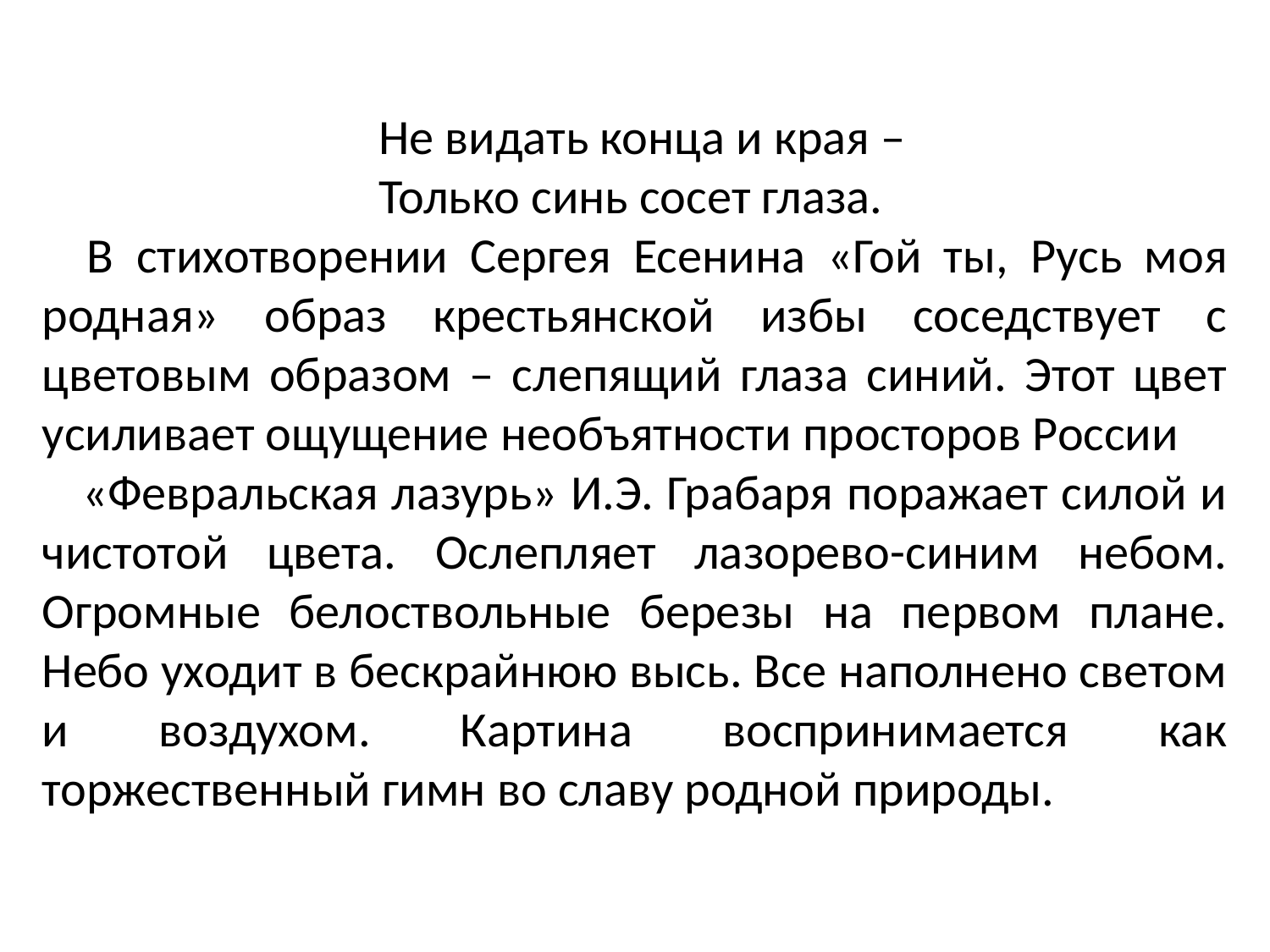

Не видать конца и края –
                              Только синь сосет глаза.
  В стихотворении Сергея Есенина «Гой ты, Русь моя родная» образ крестьянской избы соседствует с цветовым образом – слепящий глаза синий. Этот цвет усиливает ощущение необъятности просторов России
   «Февральская лазурь» И.Э. Грабаря поражает силой и чистотой цвета. Ослепляет лазорево-синим небом. Огромные белоствольные березы на первом плане. Небо уходит в бескрайнюю высь. Все наполнено светом и воздухом. Картина воспринимается как торжественный гимн во славу родной природы.